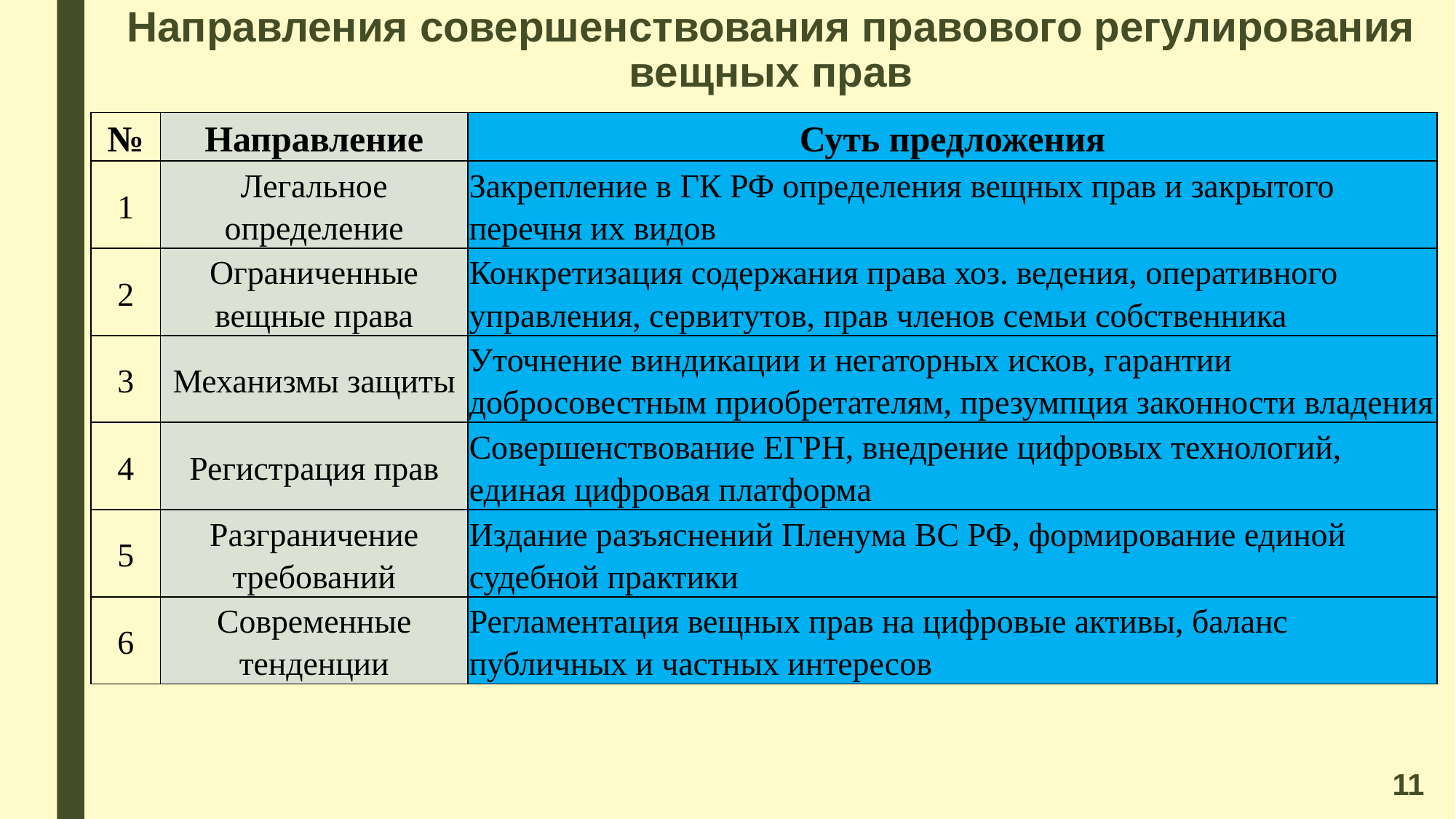

# Направления совершенствования правового регулирования вещных прав
| № | Направление | Суть предложения |
| --- | --- | --- |
| 1 | Легальное определение | Закрепление в ГК РФ определения вещных прав и закрытого перечня их видов |
| 2 | Ограниченные вещные права | Конкретизация содержания права хоз. ведения, оперативного управления, сервитутов, прав членов семьи собственника |
| 3 | Механизмы защиты | Уточнение виндикации и негаторных исков, гарантии добросовестным приобретателям, презумпция законности владения |
| 4 | Регистрация прав | Совершенствование ЕГРН, внедрение цифровых технологий, единая цифровая платформа |
| 5 | Разграничение требований | Издание разъяснений Пленума ВС РФ, формирование единой судебной практики |
| 6 | Современные тенденции | Регламентация вещных прав на цифровые активы, баланс публичных и частных интересов |
11